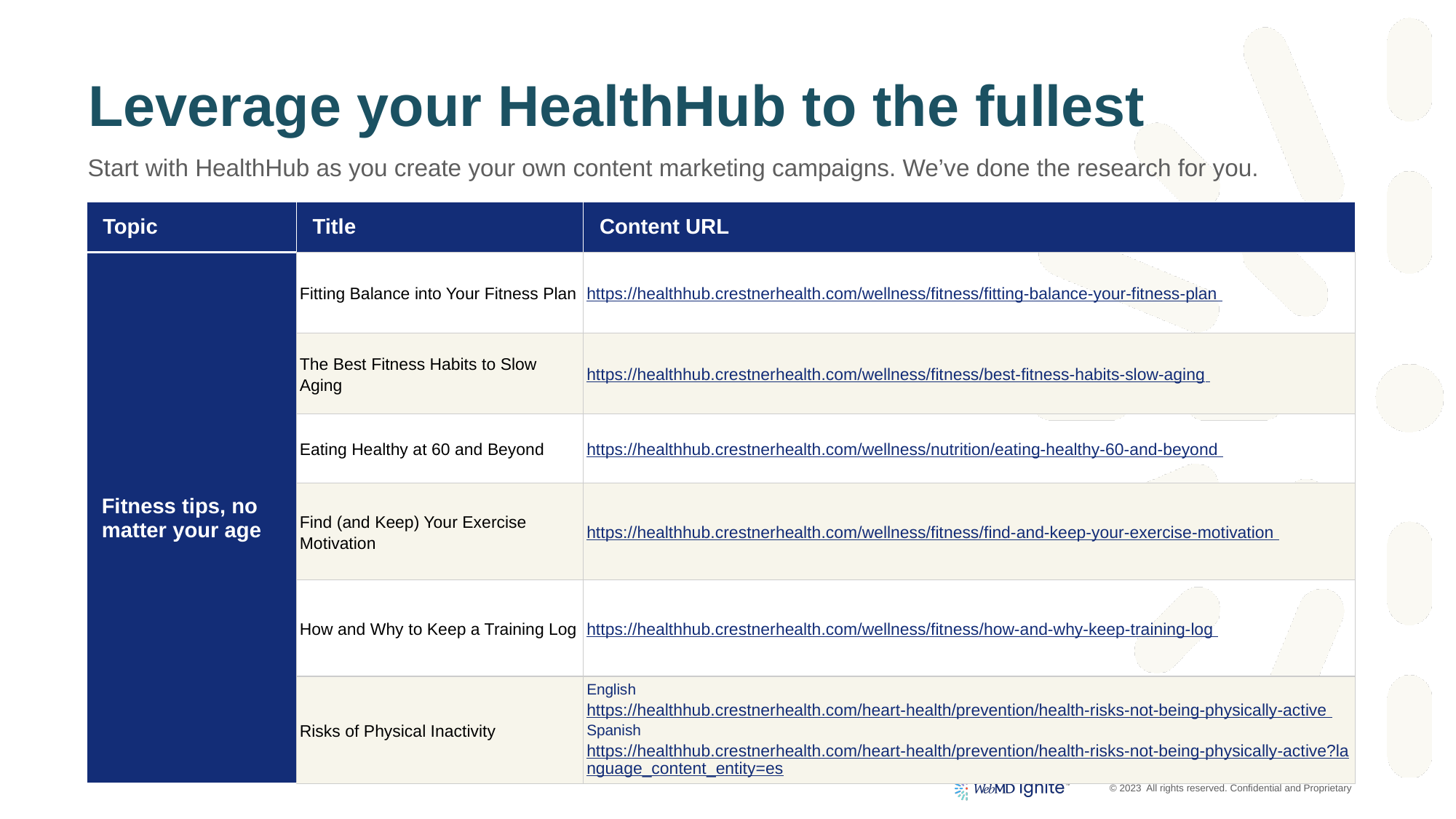

# Leverage your HealthHub to the fullest
Start with HealthHub as you create your own content marketing campaigns. We’ve done the research for you.
| Topic | Title | Content URL |
| --- | --- | --- |
| Fitness tips, no matter your age | Fitting Balance into Your Fitness Plan | https://healthhub.crestnerhealth.com/wellness/fitness/fitting-balance-your-fitness-plan |
|  | The Best Fitness Habits to Slow Aging | https://healthhub.crestnerhealth.com/wellness/fitness/best-fitness-habits-slow-aging |
|  | Eating Healthy at 60 and Beyond | https://healthhub.crestnerhealth.com/wellness/nutrition/eating-healthy-60-and-beyond |
|  | Find (and Keep) Your Exercise Motivation | https://healthhub.crestnerhealth.com/wellness/fitness/find-and-keep-your-exercise-motivation |
|  | How and Why to Keep a Training Log | https://healthhub.crestnerhealth.com/wellness/fitness/how-and-why-keep-training-log |
|  | Risks of Physical Inactivity | English https://healthhub.crestnerhealth.com/heart-health/prevention/health-risks-not-being-physically-active Spanish https://healthhub.crestnerhealth.com/heart-health/prevention/health-risks-not-being-physically-active?language\_content\_entity=es |